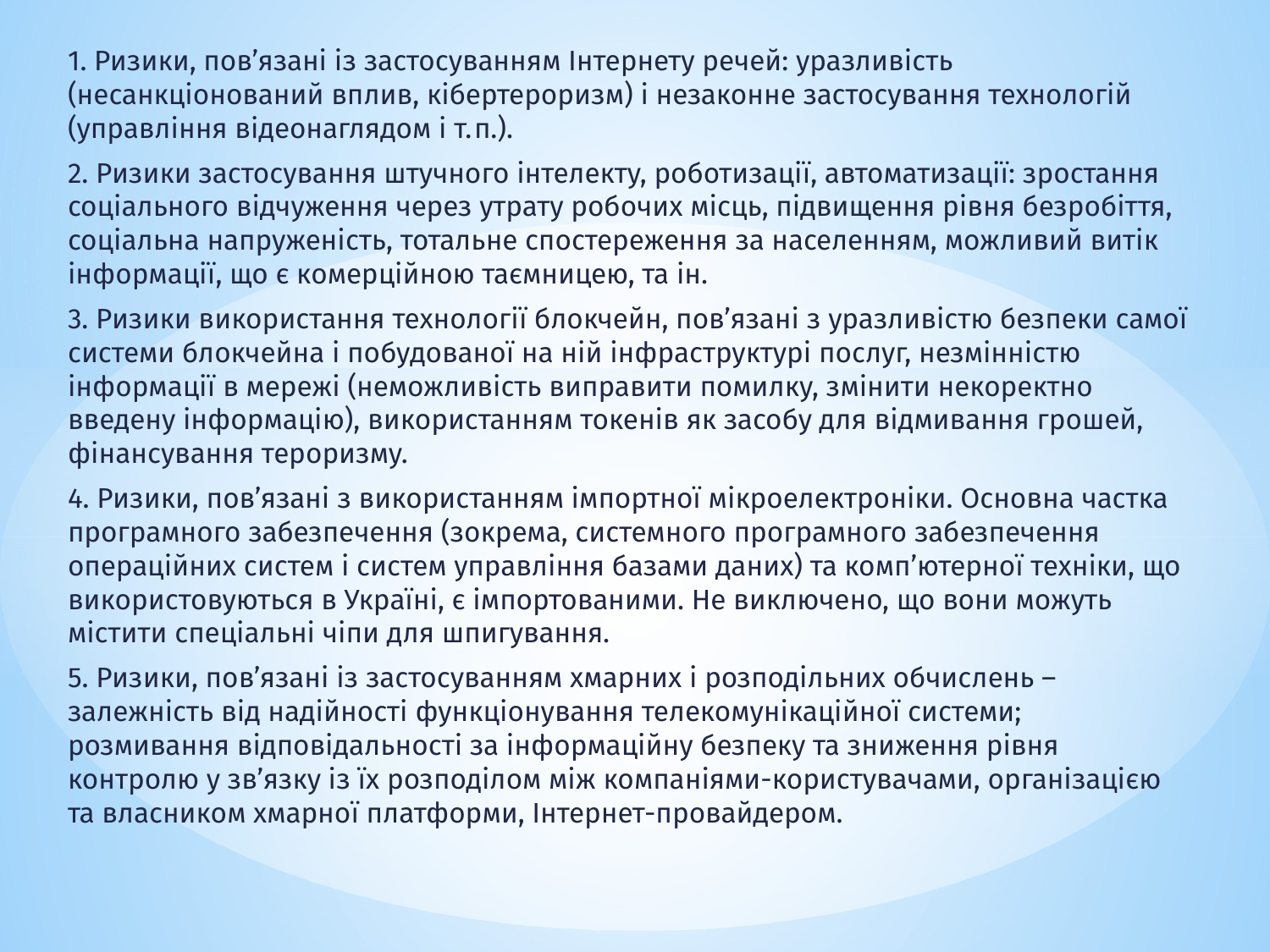

1. Ризики, пов’язані із застосуванням Інтернету речей: уразливість (несанкціонований вплив, кібертероризм) і незаконне застосування технологій (управління відеонаглядом і т. п.).
2. Ризики застосування штучного інтелекту, роботизації, автоматизації: зростання соціального відчуження через утрату робочих місць, підвищення рівня безробіття, соціальна напруженість, тотальне спостереження за населенням, можливий витік інформації, що є комерційною таємницею, та ін.
3. Ризики використання технології блокчейн, пов’язані з уразливістю безпеки самої системи блокчейна і побудованої на ній інфраструктурі послуг, незмінністю інформації в мережі (неможливість виправити помилку, змінити некоректно введену інформацію), використанням токенів як засобу для відмивання грошей, фінансування тероризму.
4. Ризики, пов’язані з використанням імпортної мікроелектроніки. Основна частка програмного забезпечення (зокрема, системного програмного забезпечення операційних систем і систем управління базами даних) та комп’ютерної техніки, що використовуються в Україні, є імпортованими. Не виключено, що вони можуть містити спеціальні чіпи для шпигування.
5. Ризики, пов’язані із застосуванням хмарних і розподільних обчислень – залежність від надійності функціонування телекомунікаційної системи; розмивання відповідальності за інформаційну безпеку та зниження рівня контролю у зв’язку із їх розподілом між компаніями-користувачами, організацією та власником хмарної платформи, Інтернет-провайдером.